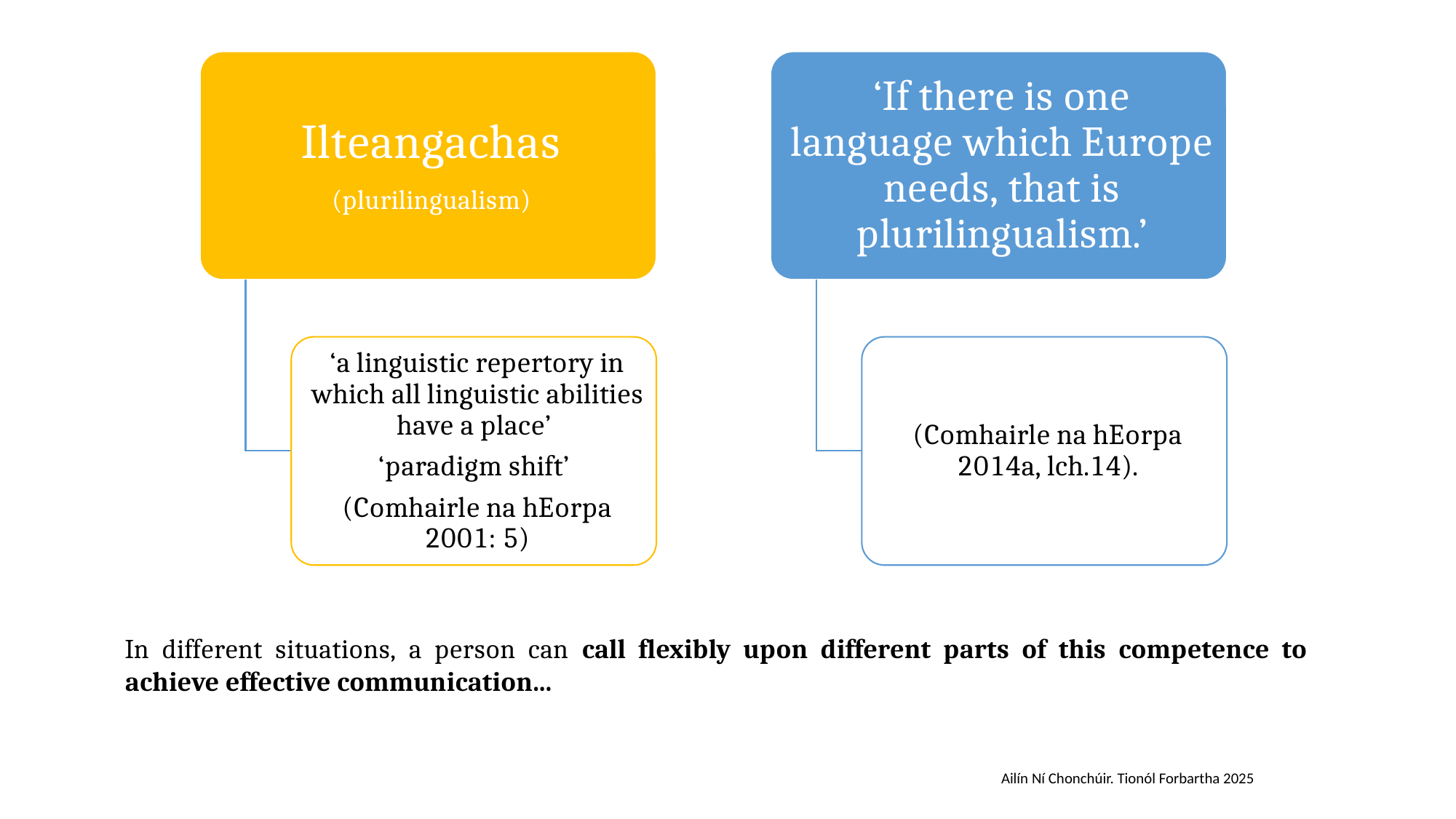

Ilteangachas
(plurilingualism)
‘a linguistic repertory in which all linguistic abilities have a place’
‘paradigm shift’
(Comhairle na hEorpa 2001: 5)
‘If there is one language which Europe needs, that is plurilingualism.’
(Comhairle na hEorpa 2014a, lch.14).
In different situations, a person can call flexibly upon different parts of this competence to achieve effective communication...
Ailín Ní Chonchúir. Tionól Forbartha 2025